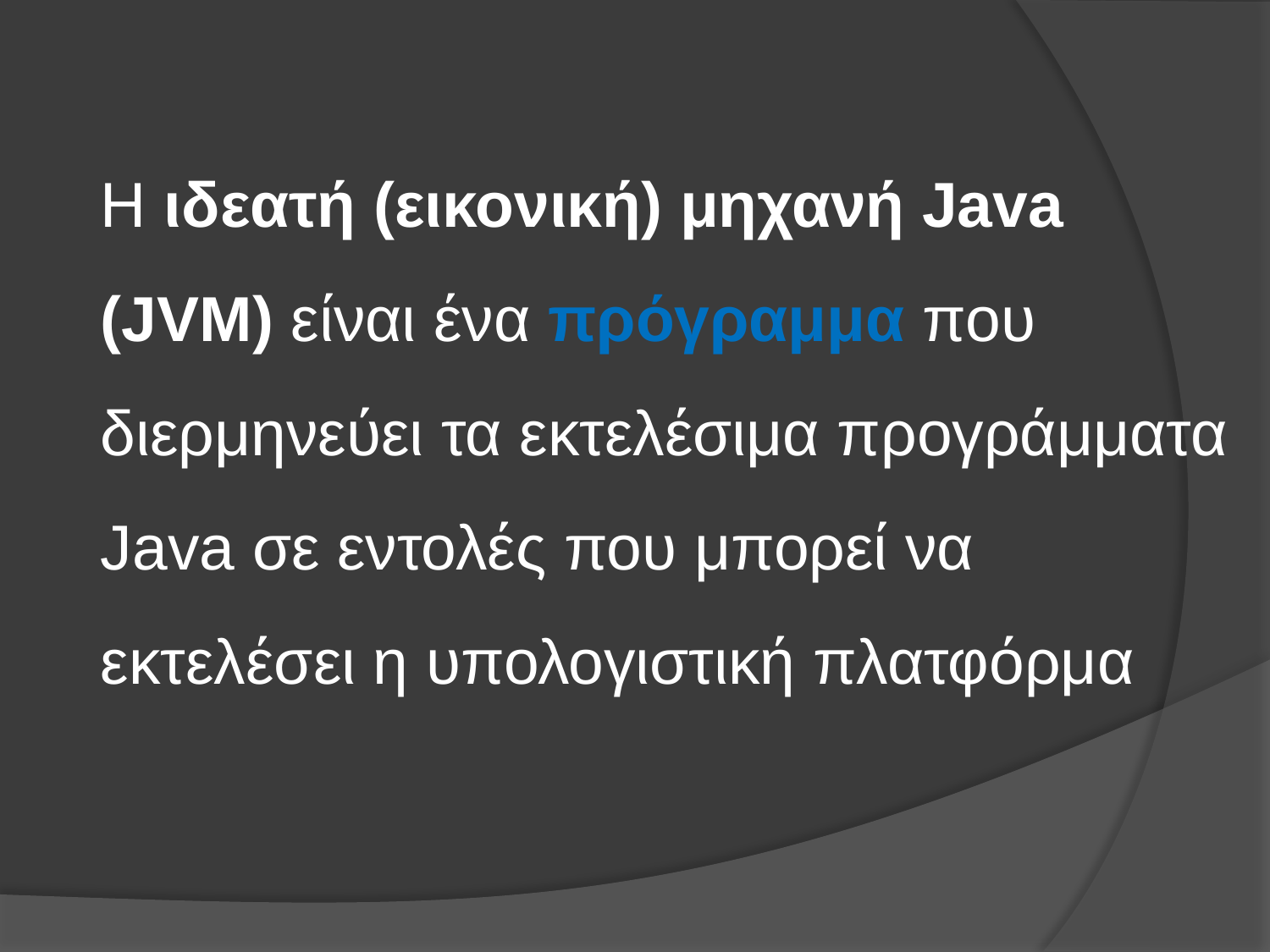

Η ιδεατή (εικονική) μηχανή Java (JVM) είναι ένα πρόγραμμα που διερμηνεύει τα εκτελέσιμα προγράμματα Java σε εντολές που μπορεί να εκτελέσει η υπολογιστική πλατφόρμα